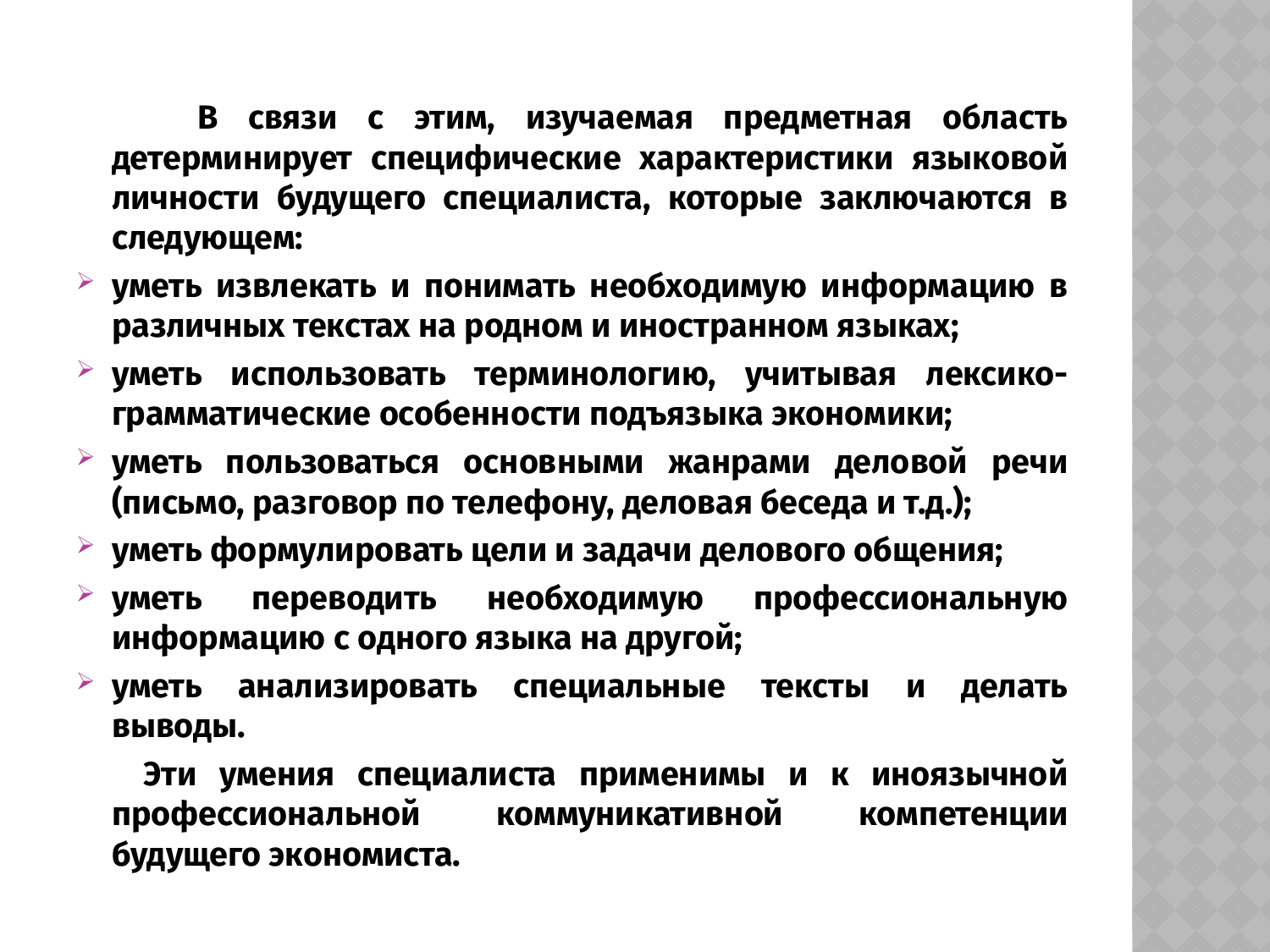

В связи с этим, изучаемая предметная область детерминирует специфические характеристики языковой личности будущего специалиста, которые заключаются в следующем:
уметь извлекать и понимать необходимую информацию в различных текстах на родном и иностранном языках;
уметь использовать терминологию, учитывая лексико-грамматические особенности подъязыка экономики;
уметь пользоваться основными жанрами деловой речи (письмо, разговор по телефону, деловая беседа и т.д.);
уметь формулировать цели и задачи делового общения;
уметь переводить необходимую профессиональную информацию с одного языка на другой;
уметь анализировать специальные тексты и делать выводы.
   Эти умения специалиста применимы и к иноязычной профессиональной коммуникативной компетенции будущего экономиста.